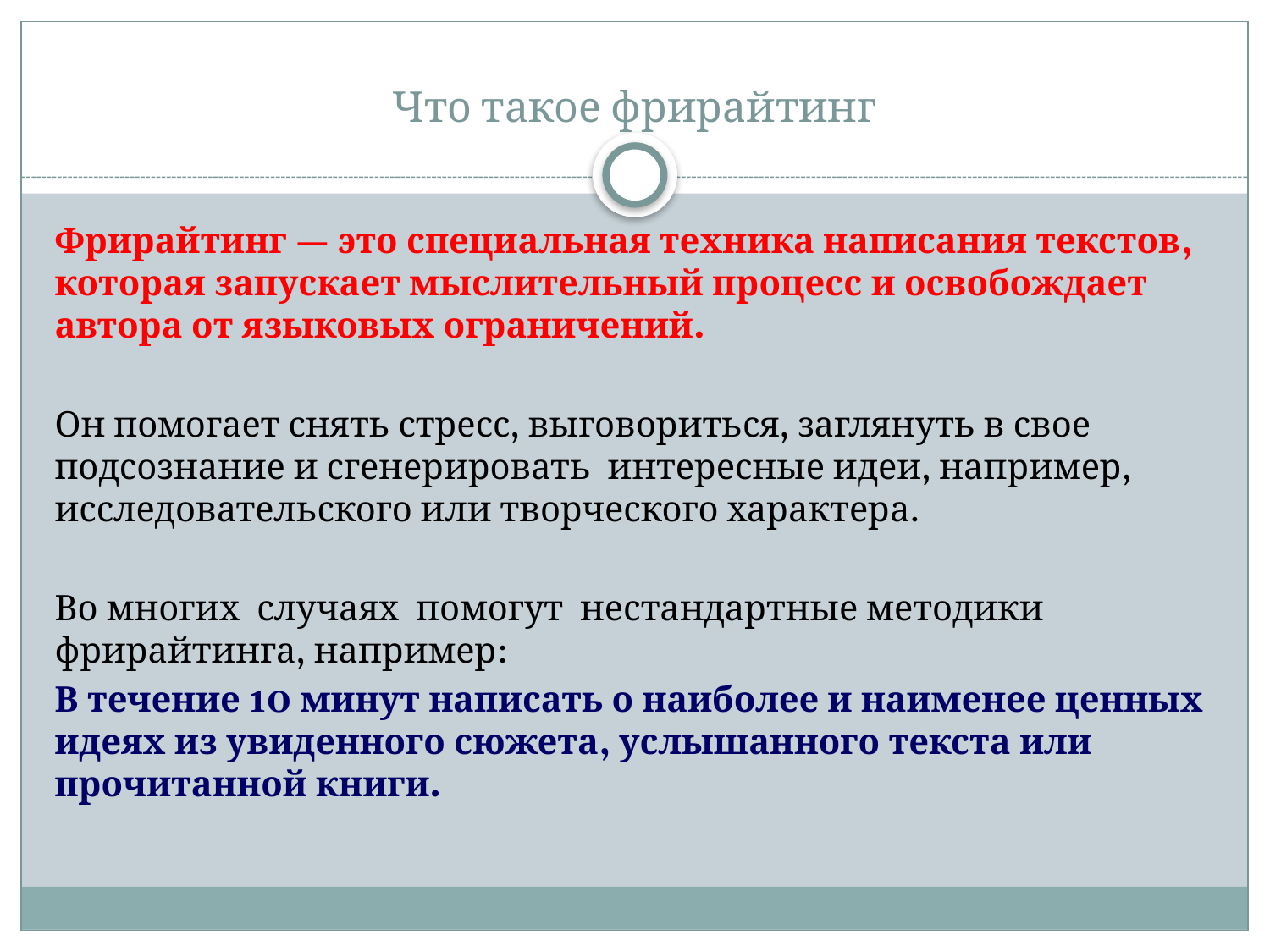

# Что такое фрирайтинг
Фрирайтинг — это специальная техника написания текстов, которая запускает мыслительный процесс и освобождает автора от языковых ограничений.

Он помогает снять стресс, выговориться, заглянуть в свое подсознание и сгенерировать  интересные идеи, например, исследовательского или творческого характера.

Во многих  случаях  помогут  нестандартные методики фрирайтинга, например:
В течение 10 минут написать о наиболее и наименее ценных идеях из увиденного сюжета, услышанного текста или прочитанной книги.